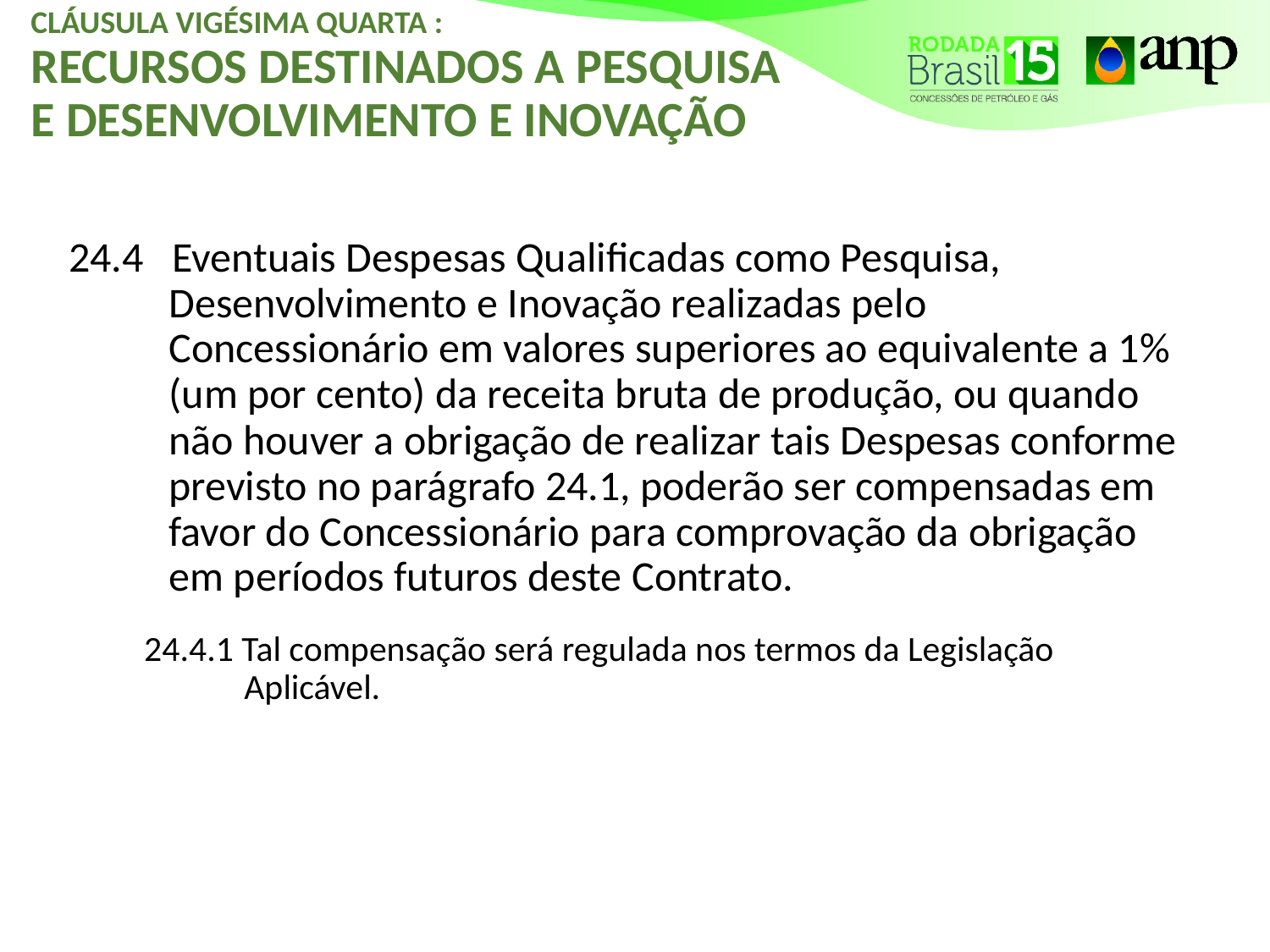

# Cláusula vigésima quarta : RECURSOS DESTINADOS A Pesquisa e Desenvolvimento e Inovação
24.4   Eventuais Despesas Qualificadas como Pesquisa, Desenvolvimento e Inovação realizadas pelo Concessionário em valores superiores ao equivalente a 1% (um por cento) da receita bruta de produção, ou quando não houver a obrigação de realizar tais Despesas conforme previsto no parágrafo 24.1, poderão ser compensadas em favor do Concessionário para comprovação da obrigação em períodos futuros deste Contrato.
24.4.1 Tal compensação será regulada nos termos da Legislação Aplicável.